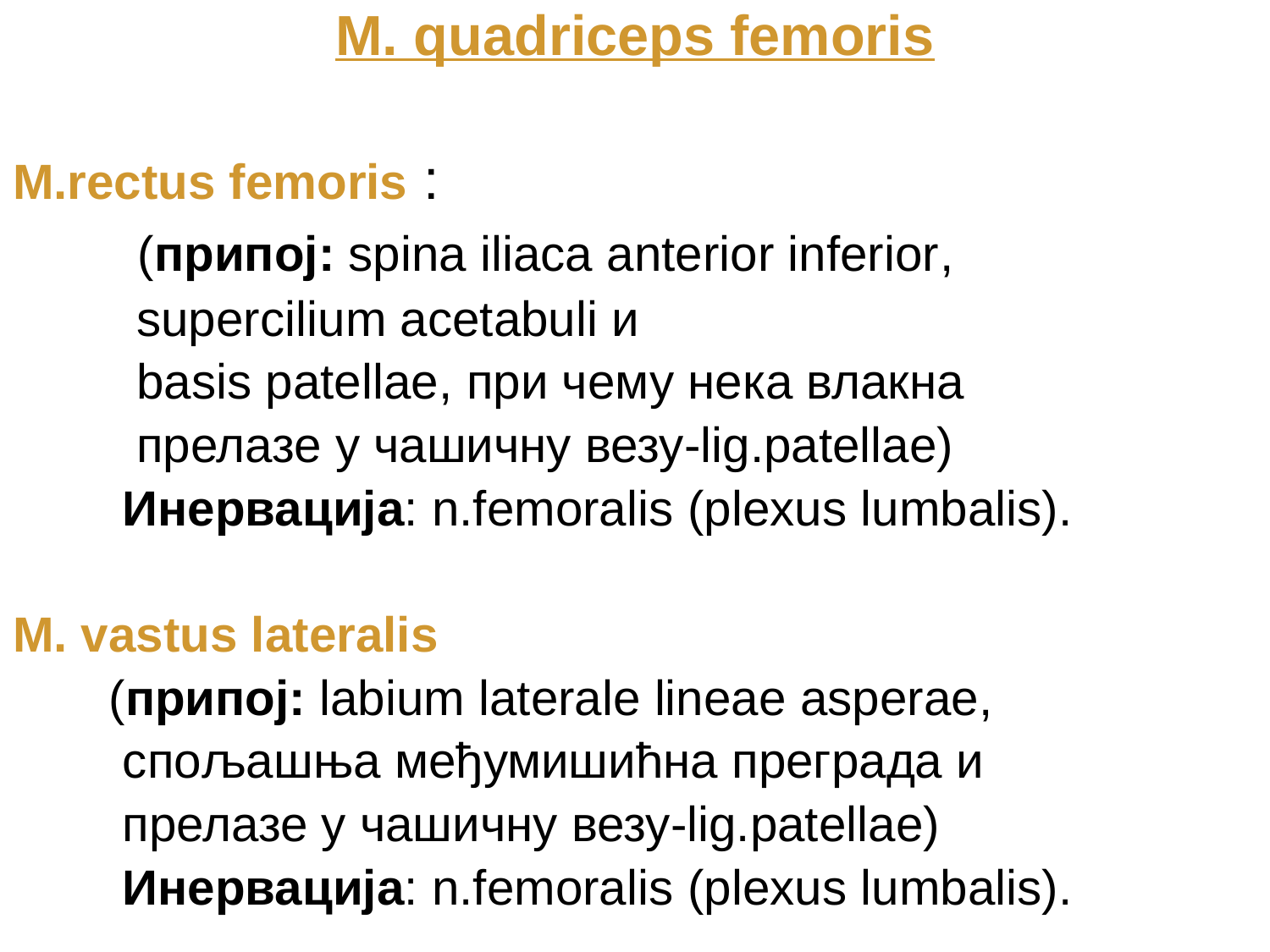

M. quadriceps femoris

M.rectus femoris :
        (припој: spina iliaca anterior inferior,
         supercilium acetabuli и
         basis patellae, при чему нека влакна
         прелазе у чашичну везу-lig.patellae)
        Инервација: n.femoralis (plexus lumbalis).

M. vastus lateralis
       (припој: labium laterale lineae asperae,
        спољашња међумишићна преграда и
        прелазе у чашичну везу-lig.patellae)
        Инервација: n.femoralis (plexus lumbalis).